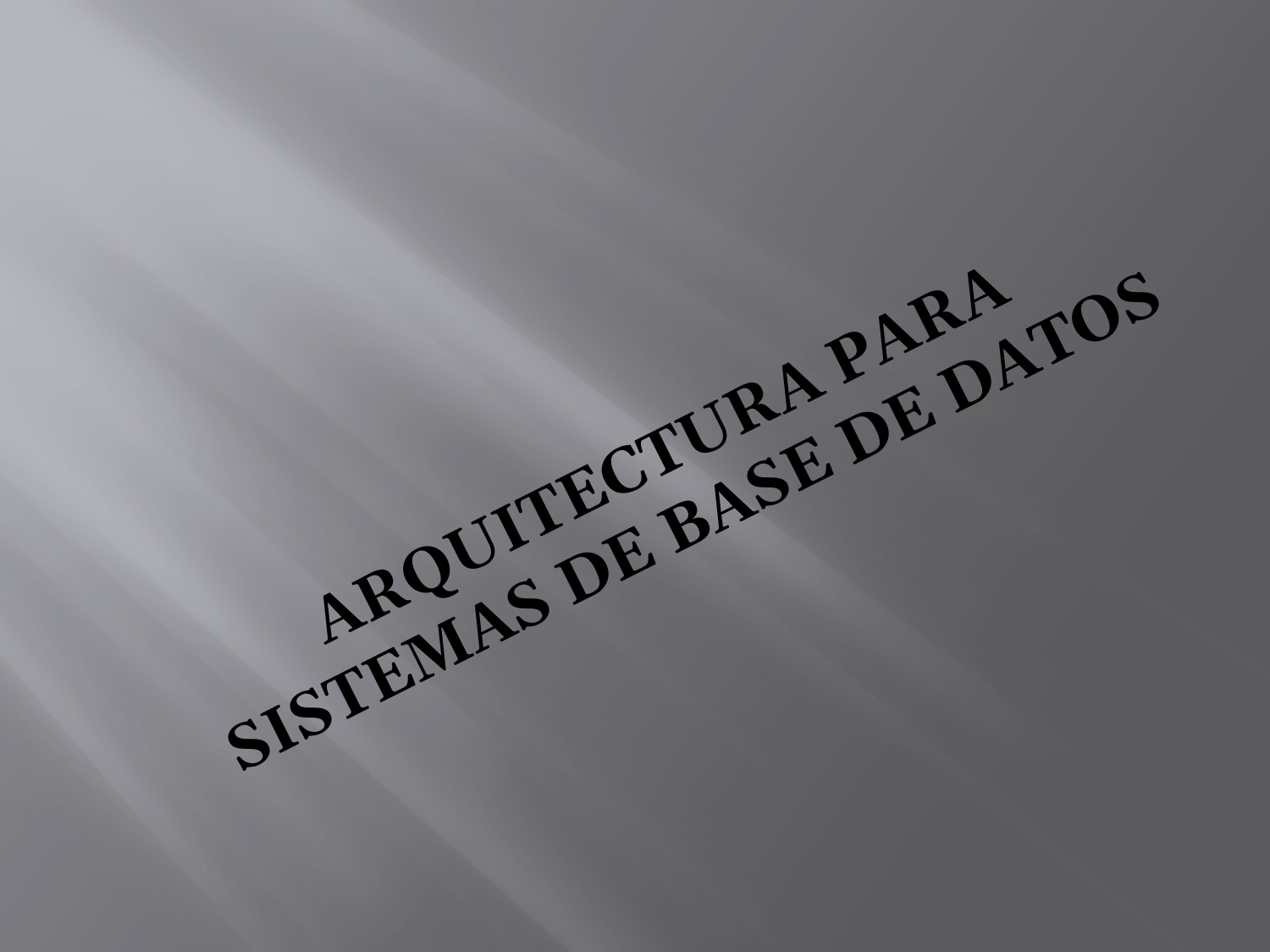

# Arquitectura Para sistemas de base de datos